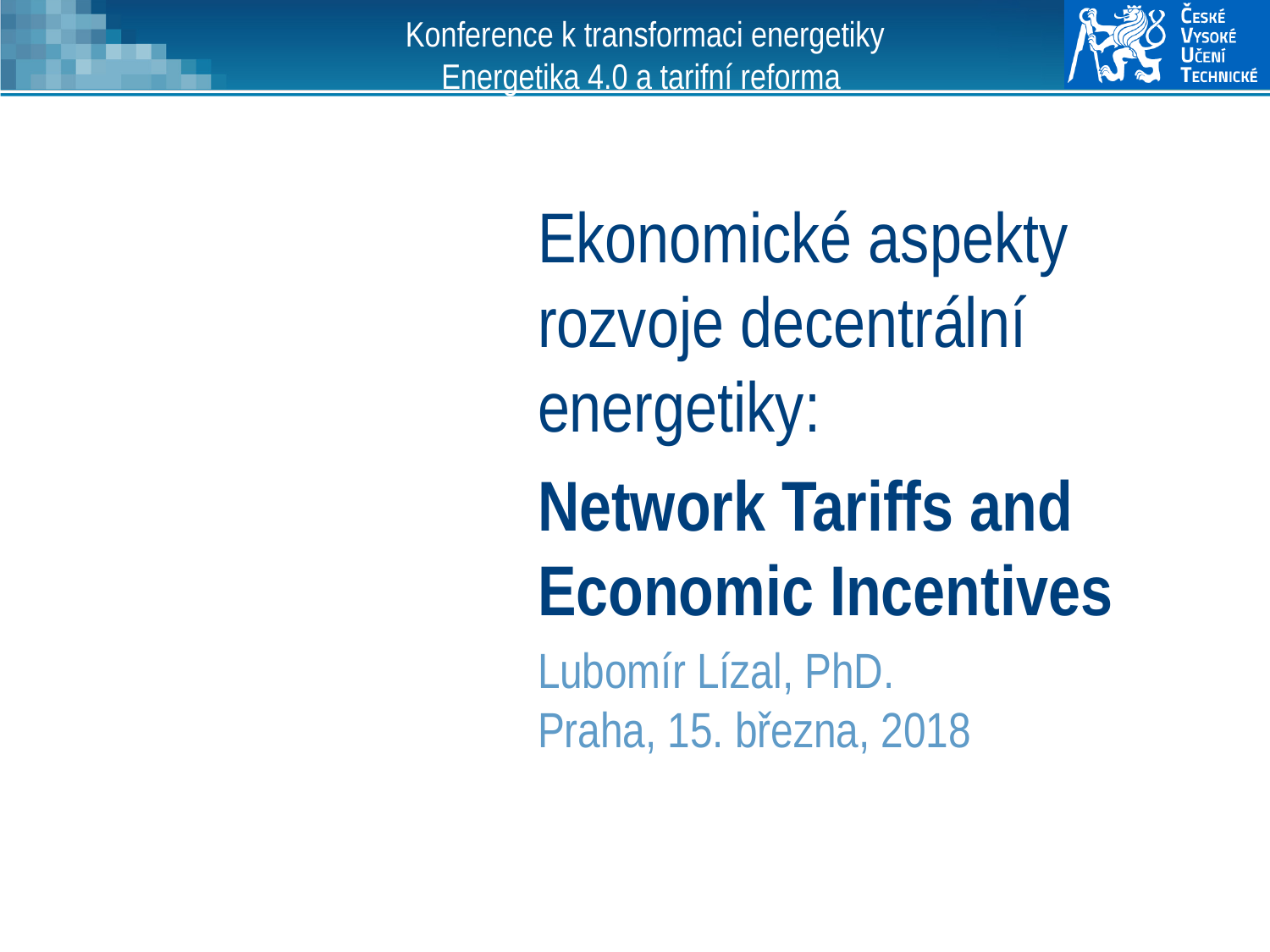

# Konference k transformaci energetiky Energetika 4.0 a tarifní reforma
Ekonomické aspekty rozvoje decentrální energetiky:
Network Tariffs and Economic Incentives
Lubomír Lízal, PhD.
Praha, 15. března, 2018